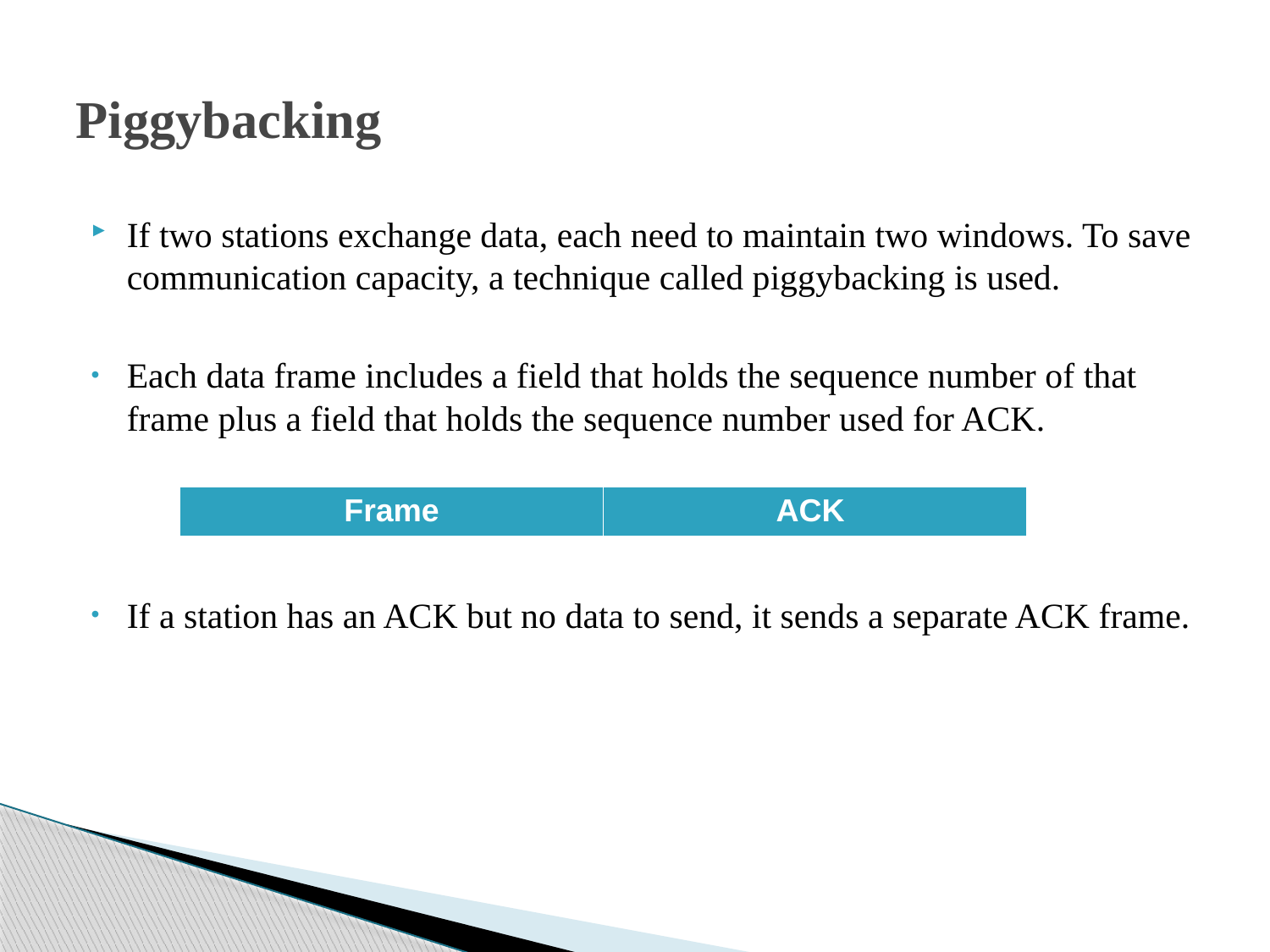

# Piggybacking
If two stations exchange data, each need to maintain two windows. To save communication capacity, a technique called piggybacking is used.

Each data frame includes a field that holds the sequence number of that frame plus a field that holds the sequence number used for ACK.

If a station has an ACK but no data to send, it sends a separate ACK frame.

| Frame | ACK |
| --- | --- |